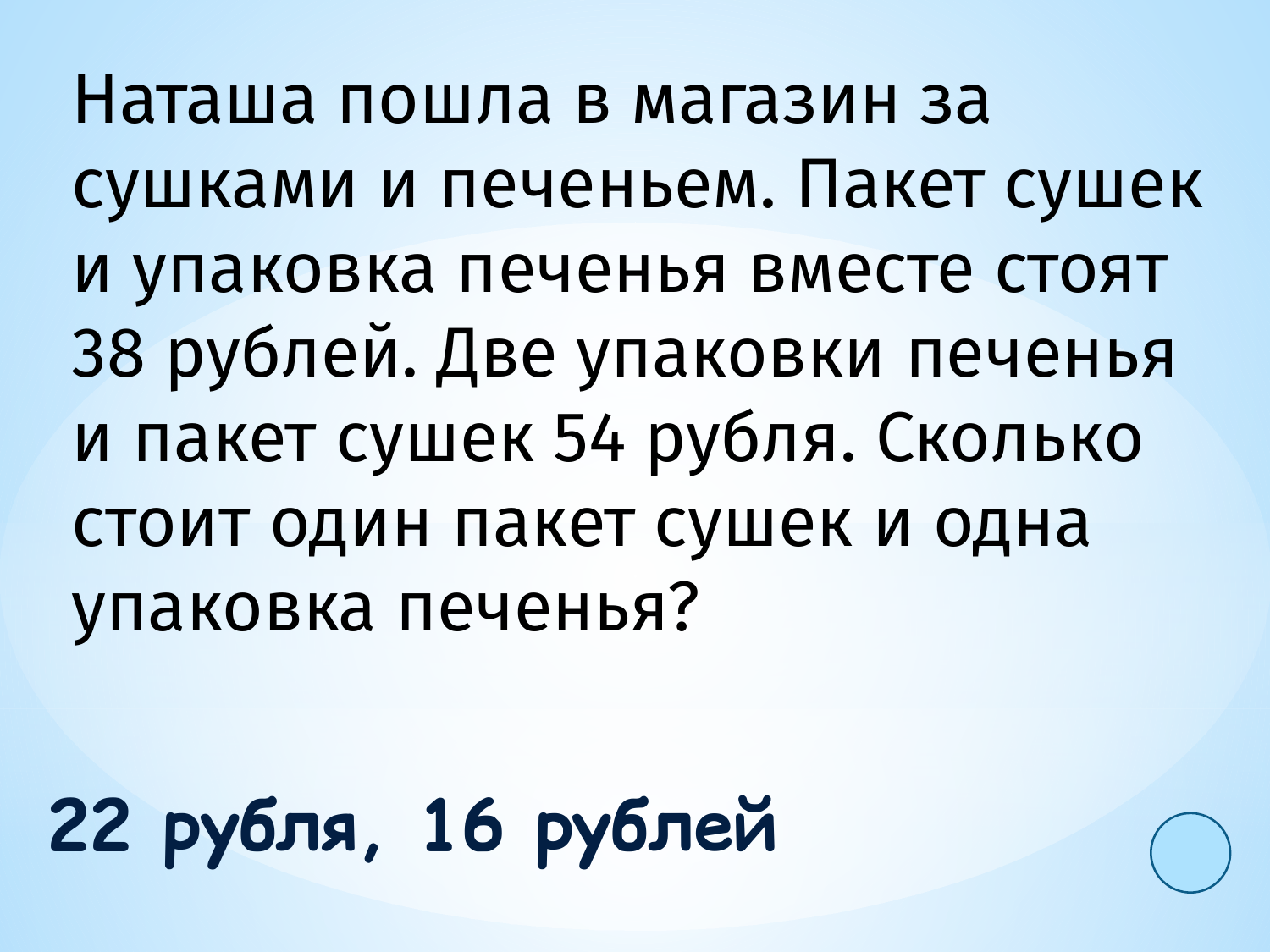

Наташа пошла в магазин за сушками и печеньем. Пакет сушек и упаковка печенья вместе стоят 38 рублей. Две упаковки печенья и пакет сушек 54 рубля. Сколько стоит один пакет сушек и одна упаковка печенья?
22 рубля, 16 рублей